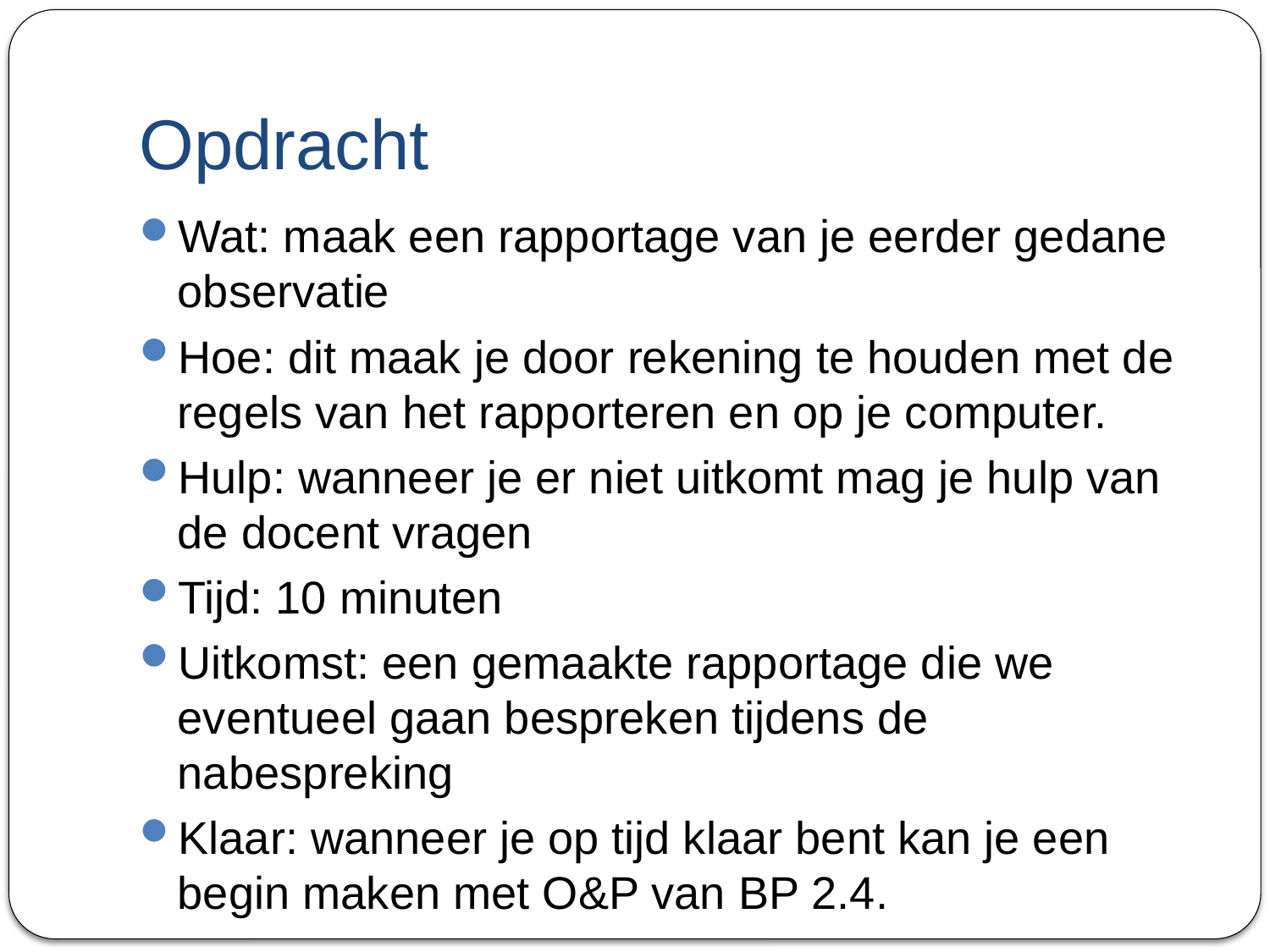

# Opdracht
Wat: maak een rapportage van je eerder gedane observatie
Hoe: dit maak je door rekening te houden met de regels van het rapporteren en op je computer.
Hulp: wanneer je er niet uitkomt mag je hulp van de docent vragen
Tijd: 10 minuten
Uitkomst: een gemaakte rapportage die we eventueel gaan bespreken tijdens de nabespreking
Klaar: wanneer je op tijd klaar bent kan je een begin maken met O&P van BP 2.4.